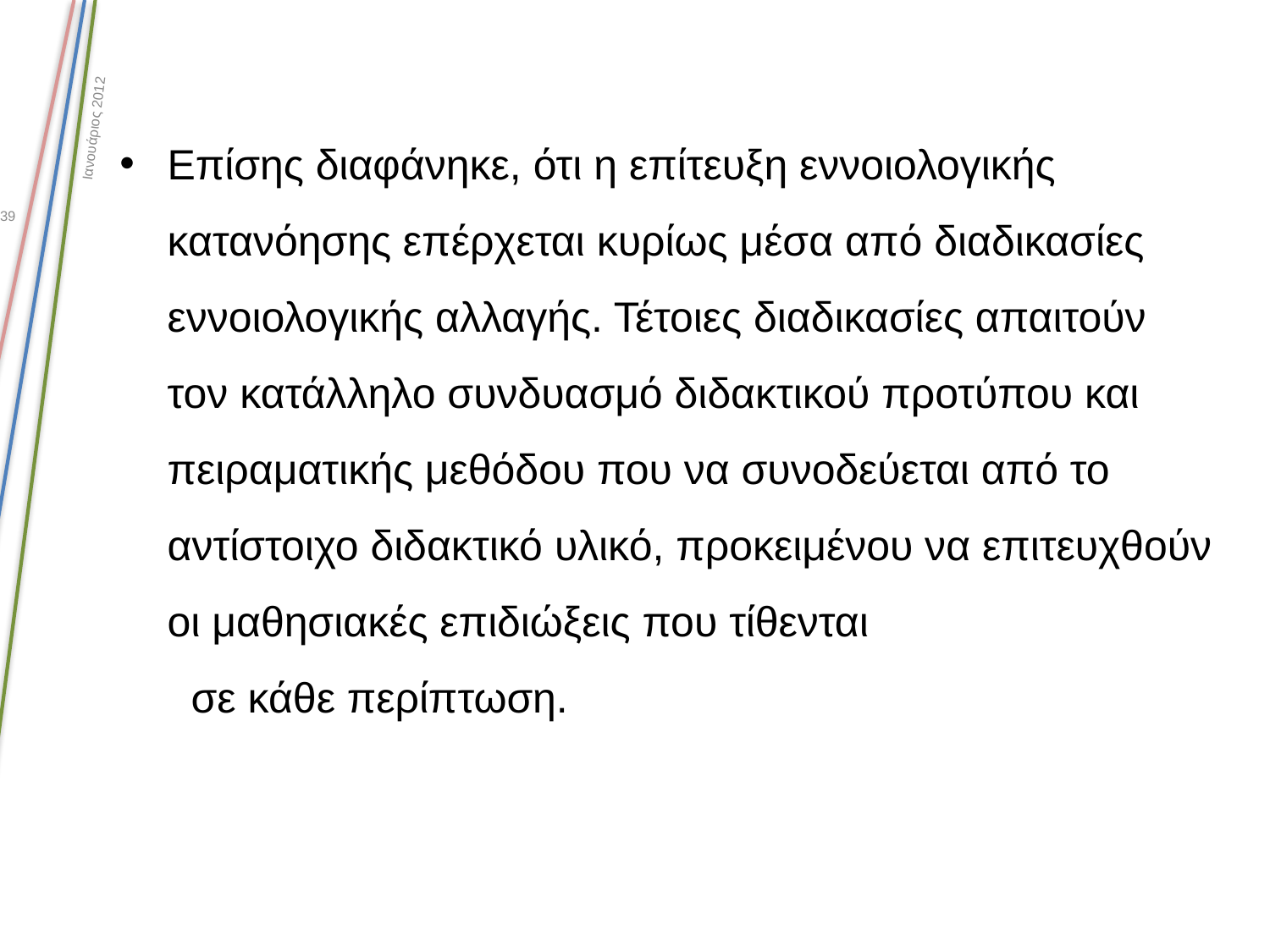

Ιανουάριος 2012
Επίσης διαφάνηκε, ότι η επίτευξη εννοιολογικής κατανόησης επέρχεται κυρίως μέσα από διαδικασίες εννοιολογικής αλλαγής. Τέτοιες διαδικασίες απαιτούν       τον κατάλληλο συνδυασμό διδακτικού προτύπου και πειραματικής μεθόδου που να συνοδεύεται από το αντίστοιχο διδακτικό υλικό, προκειμένου να επιτευχθούν οι μαθησιακές επιδιώξεις που τίθενται                                  σε κάθε περίπτωση.
39